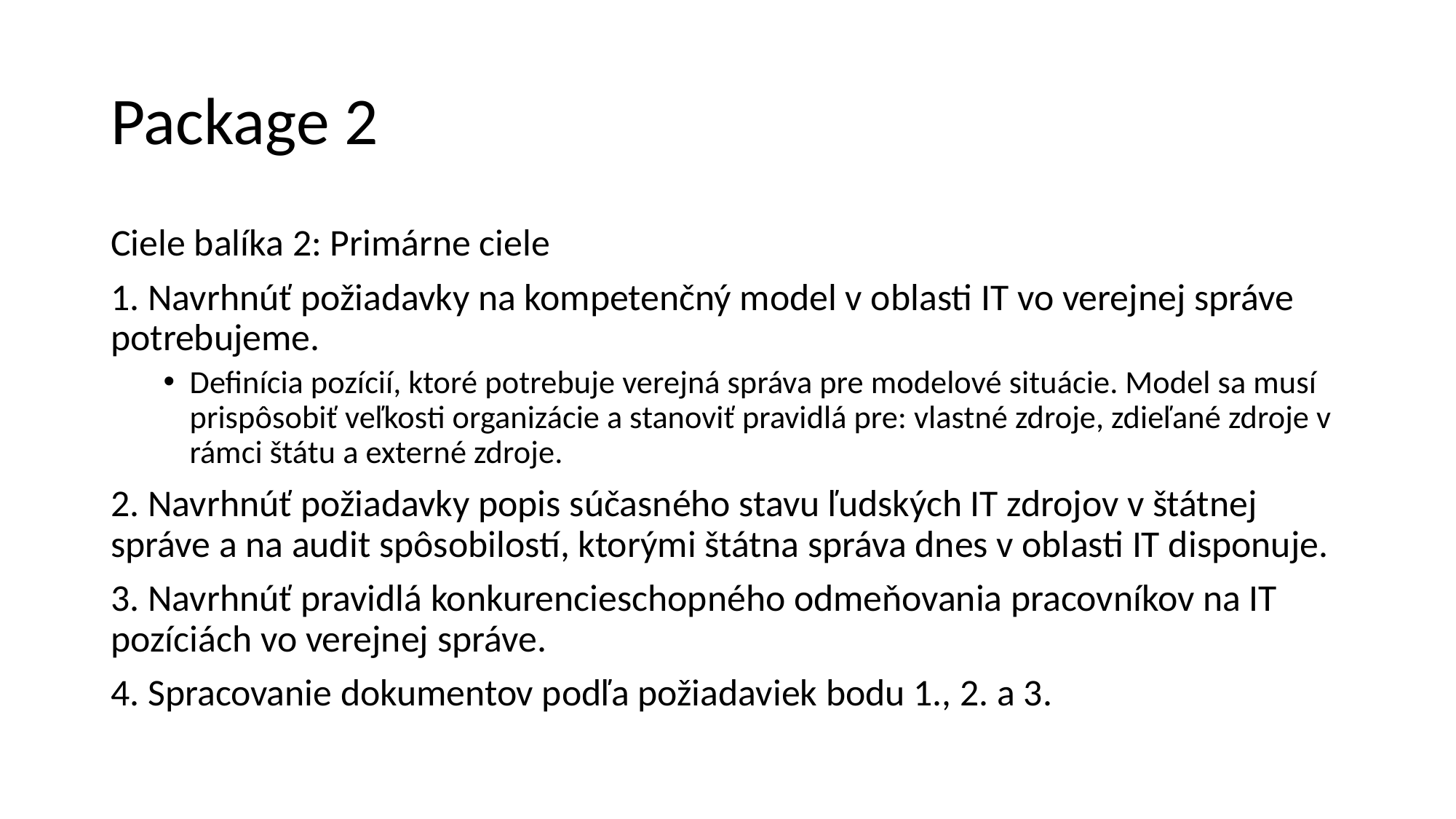

# Package 2
Ciele balíka 2: Primárne ciele
1. Navrhnúť požiadavky na kompetenčný model v oblasti IT vo verejnej správe potrebujeme.
Definícia pozícií, ktoré potrebuje verejná správa pre modelové situácie. Model sa musí prispôsobiť veľkosti organizácie a stanoviť pravidlá pre: vlastné zdroje, zdieľané zdroje v rámci štátu a externé zdroje.
2. Navrhnúť požiadavky popis súčasného stavu ľudských IT zdrojov v štátnej správe a na audit spôsobilostí, ktorými štátna správa dnes v oblasti IT disponuje.
3. Navrhnúť pravidlá konkurencieschopného odmeňovania pracovníkov na IT pozíciách vo verejnej správe.
4. Spracovanie dokumentov podľa požiadaviek bodu 1., 2. a 3.